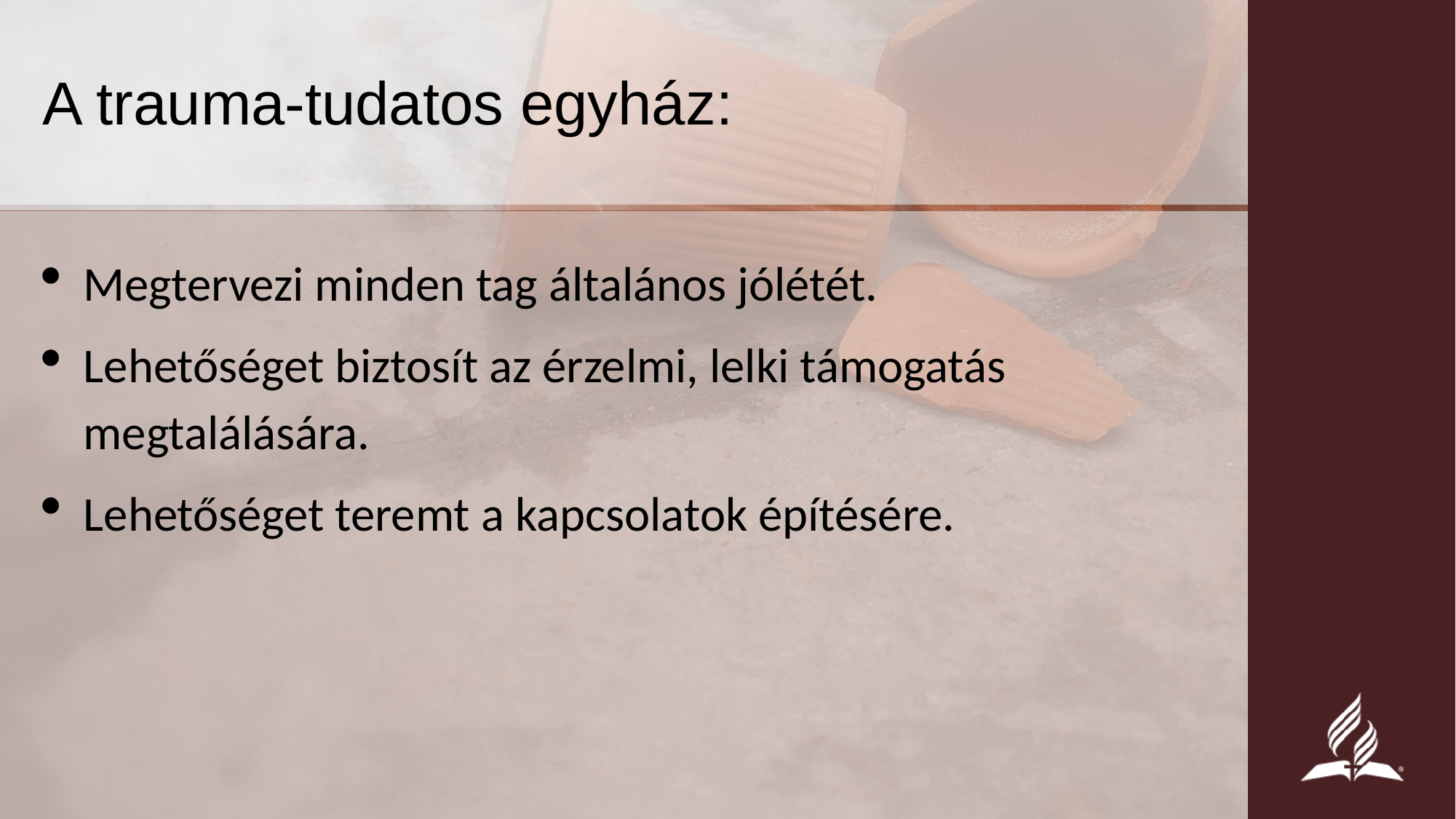

# A trauma-tudatos egyház:
Megtervezi minden tag általános jólétét.
Lehetőséget biztosít az érzelmi, lelki támogatás megtalálására.
Lehetőséget teremt a kapcsolatok építésére.